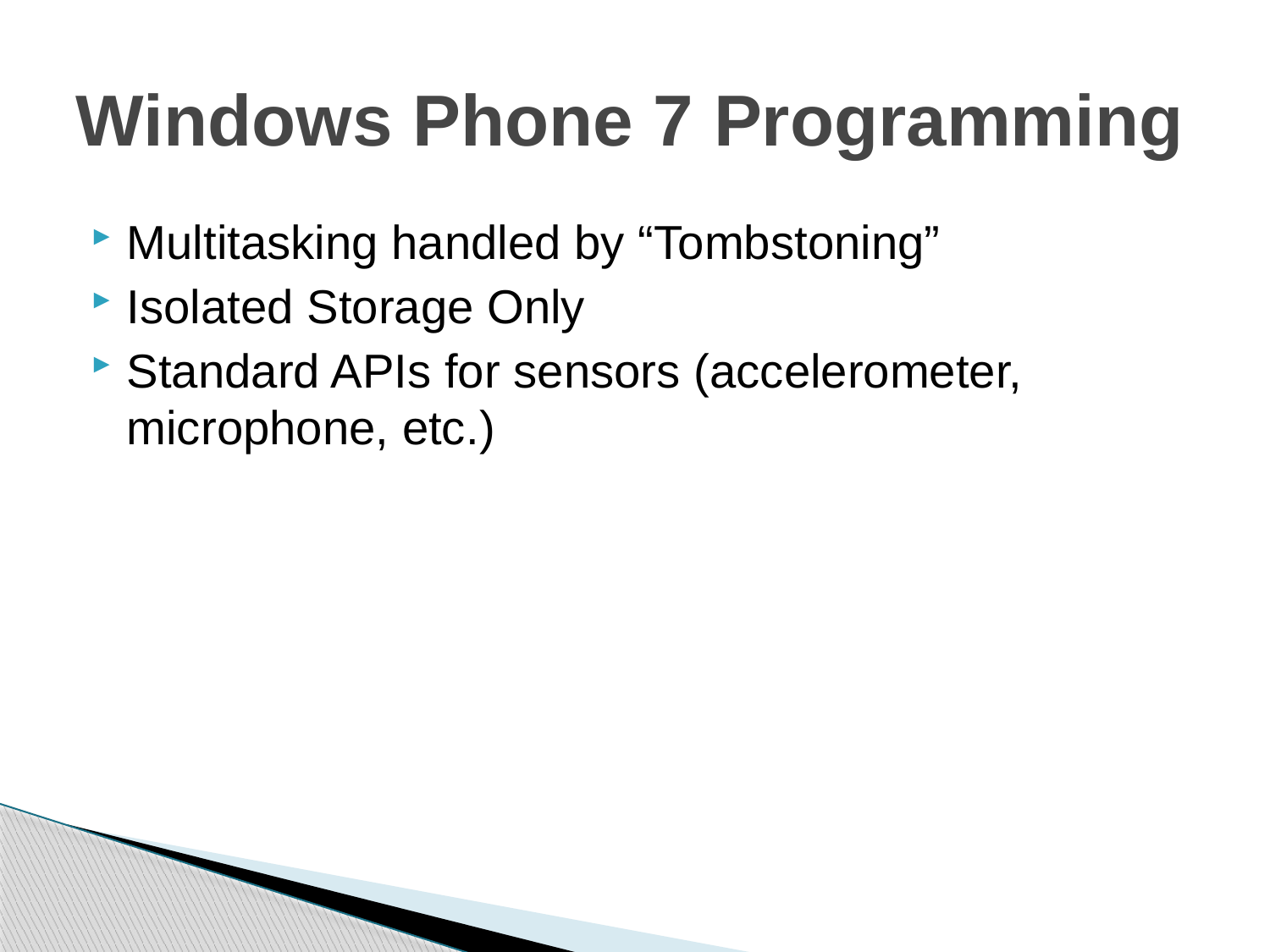

# Windows Phone 7 Programming
Multitasking handled by “Tombstoning”
Isolated Storage Only
Standard APIs for sensors (accelerometer, microphone, etc.)